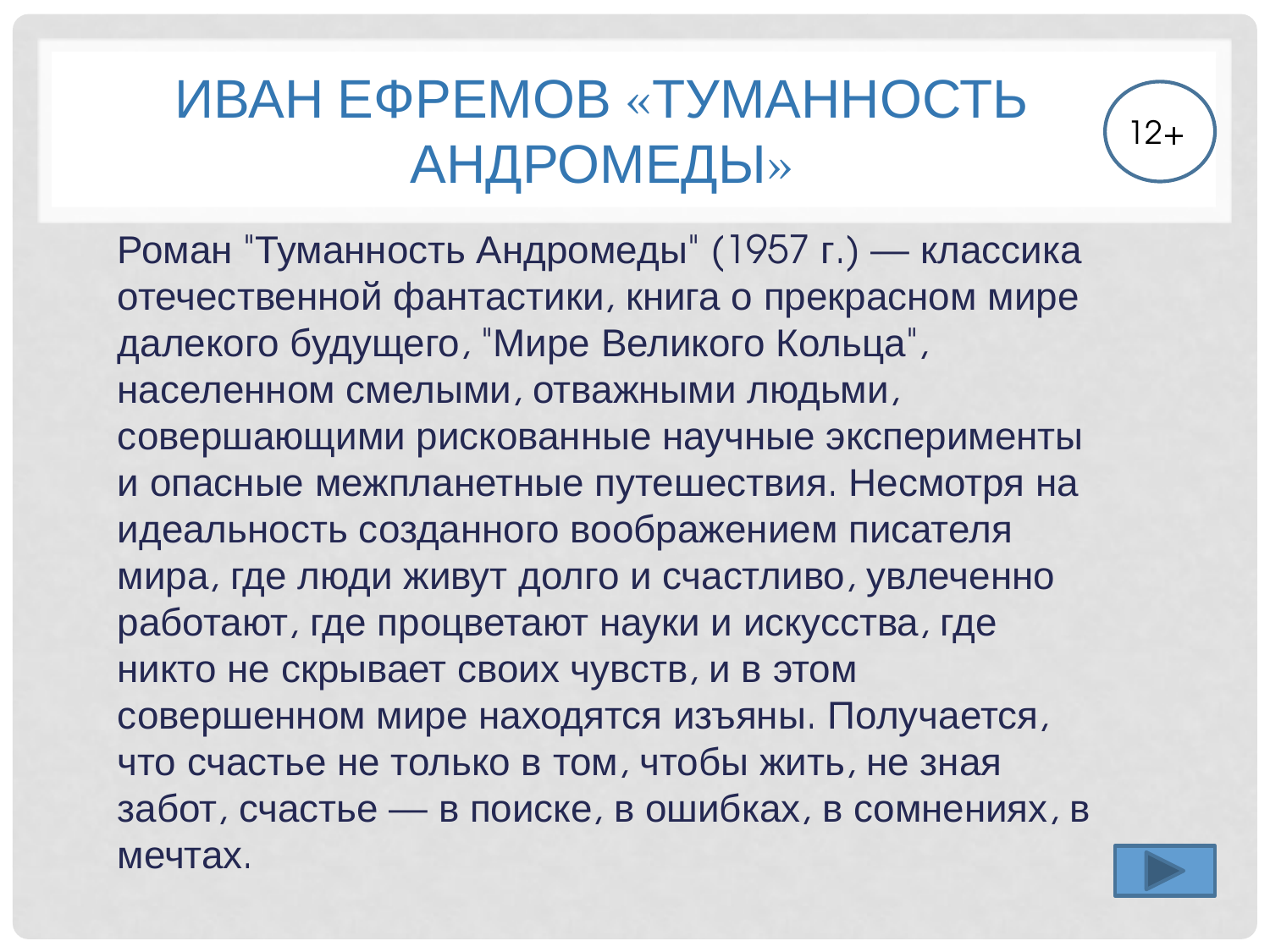

# Иван Ефремов «Туманность Андромеды»

12+
Роман "Туманность Андромеды" (1957 г.) — классика отечественной фантастики, книга о прекрасном мире далекого будущего, "Мире Великого Кольца", населенном смелыми, отважными людьми, совершающими рискованные научные эксперименты и опасные межпланетные путешествия. Несмотря на идеальность созданного воображением писателя мира, где люди живут долго и счастливо, увлеченно работают, где процветают науки и искусства, где никто не скрывает своих чувств, и в этом совершенном мире находятся изъяны. Получается, что счастье не только в том, чтобы жить, не зная забот, счастье — в поиске, в ошибках, в сомнениях, в мечтах.